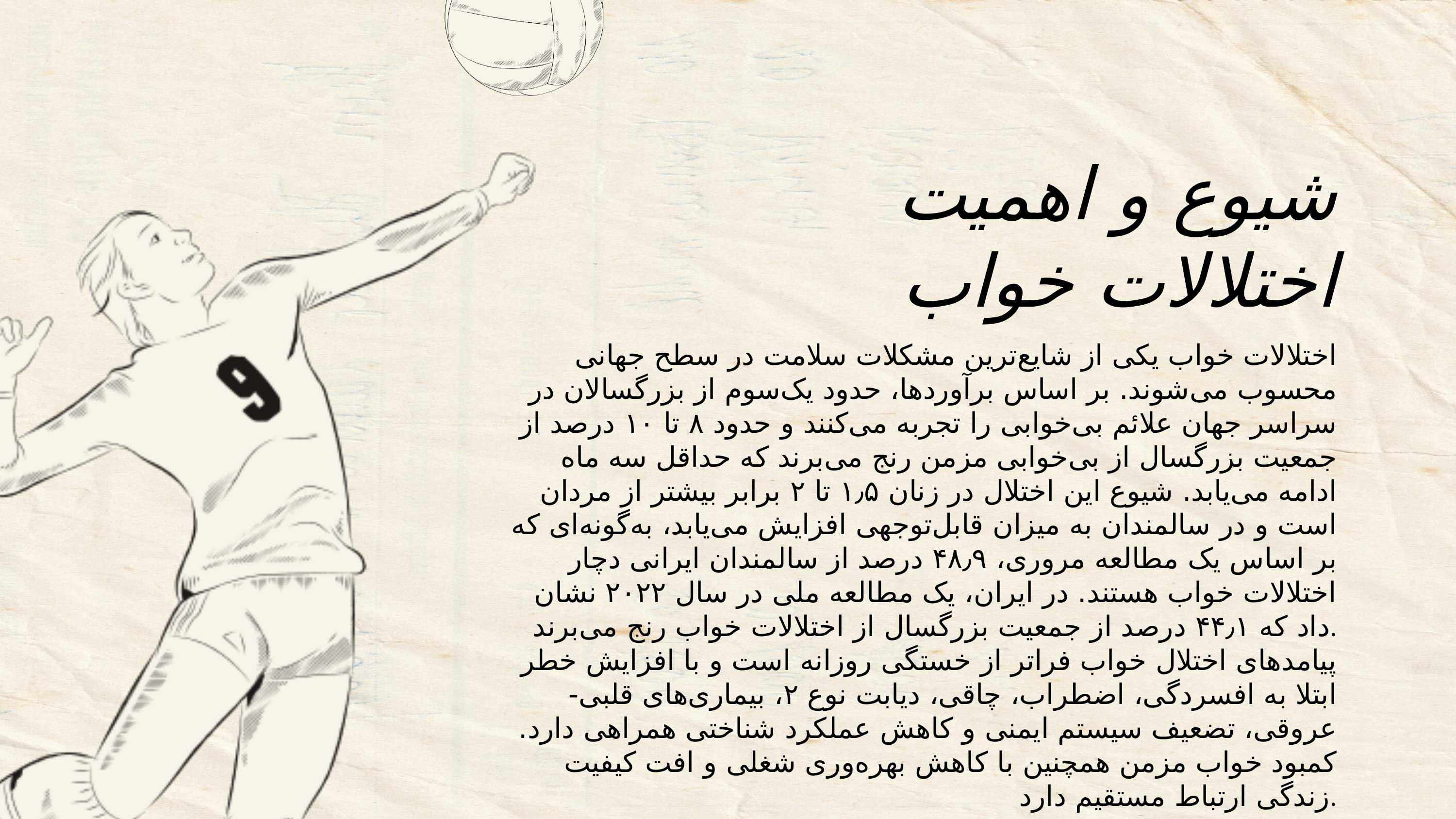

شیوع و اهمیت اختلالات خواب
اختلالات خواب یکی از شایع‌ترین مشکلات سلامت در سطح جهانی محسوب می‌شوند. بر اساس برآوردها، حدود یک‌سوم از بزرگسالان در سراسر جهان علائم بی‌خوابی را تجربه می‌کنند و حدود ۸ تا ۱۰ درصد از جمعیت بزرگسال از بی‌خوابی مزمن رنج می‌برند که حداقل سه ماه ادامه می‌یابد. شیوع این اختلال در زنان ۱٫۵ تا ۲ برابر بیشتر از مردان است و در سالمندان به میزان قابل‌توجهی افزایش می‌یابد، به‌گونه‌ای که بر اساس یک مطالعه مروری، ۴۸٫۹ درصد از سالمندان ایرانی دچار اختلالات خواب هستند. در ایران، یک مطالعه ملی در سال ۲۰۲۲ نشان داد که ۴۴٫۱ درصد از جمعیت بزرگسال از اختلالات خواب رنج می‌برند.
پیامدهای اختلال خواب فراتر از خستگی روزانه است و با افزایش خطر ابتلا به افسردگی، اضطراب، چاقی، دیابت نوع ۲، بیماری‌های قلبی-عروقی، تضعیف سیستم ایمنی و کاهش عملکرد شناختی همراهی دارد. کمبود خواب مزمن همچنین با کاهش بهره‌وری شغلی و افت کیفیت زندگی ارتباط مستقیم دارد.